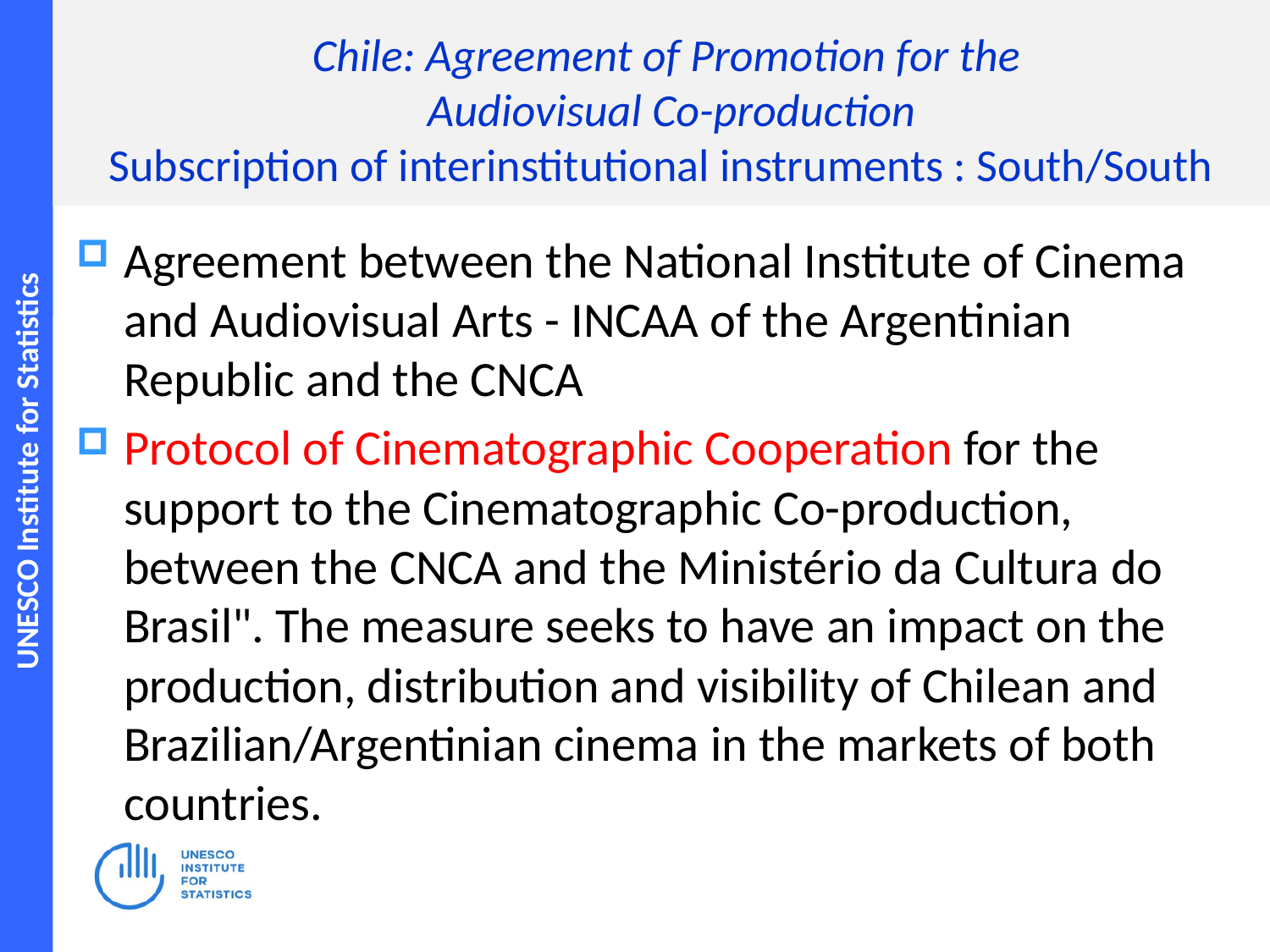

# Chile: Agreement of Promotion for the Audiovisual Co-production Subscription of interinstitutional instruments : South/South
Agreement between the National Institute of Cinema and Audiovisual Arts - INCAA of the Argentinian Republic and the CNCA
Protocol of Cinematographic Cooperation for the support to the Cinematographic Co-production, between the CNCA and the Ministério da Cultura do Brasil". The measure seeks to have an impact on the production, distribution and visibility of Chilean and Brazilian/Argentinian cinema in the markets of both countries.